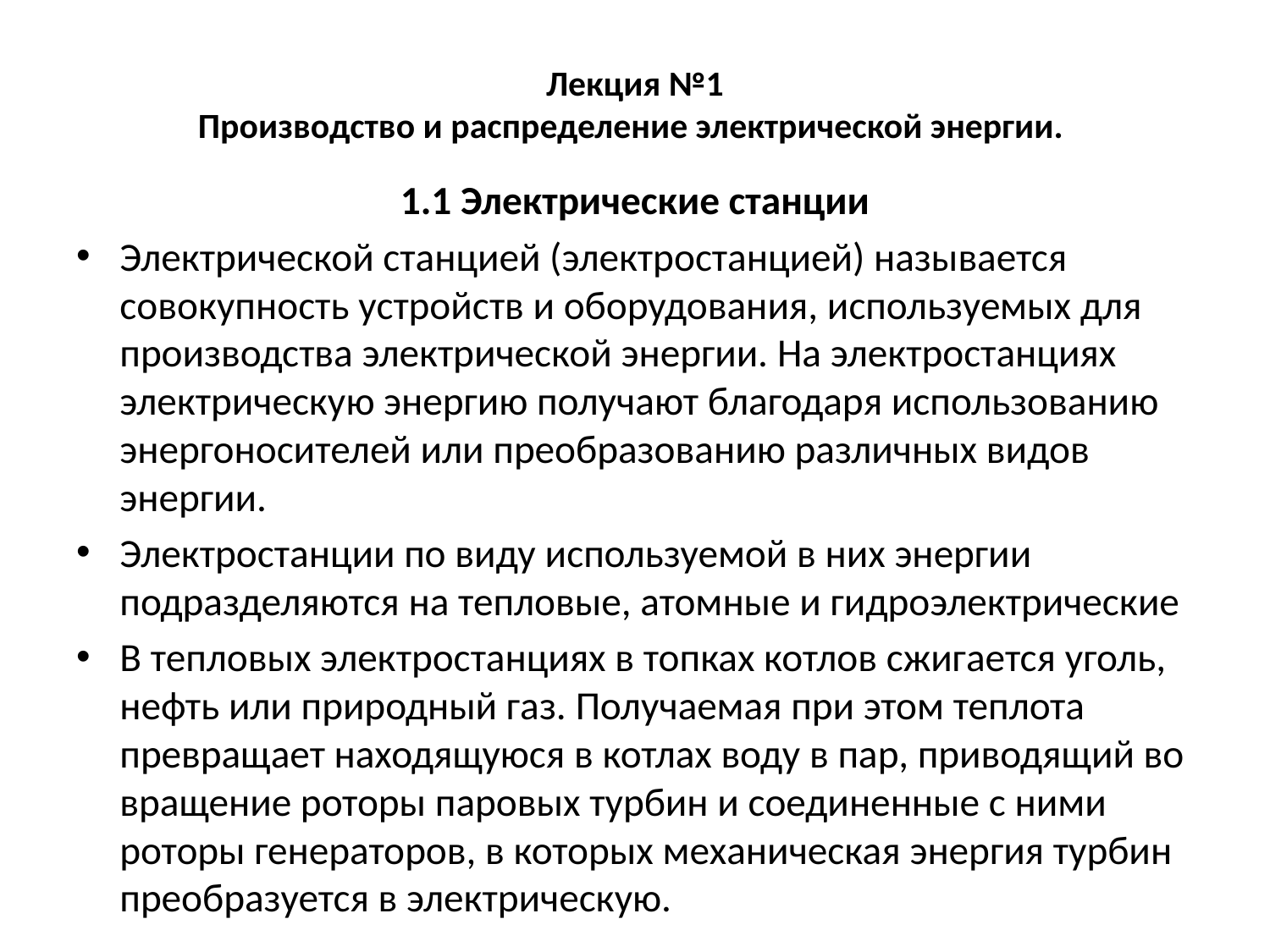

# Лекция №1 Производство и распределение электрической энергии.
1.1 Электрические станции
Электрической станцией (электростанцией) называется совокупность устройств и оборудования, используемых для производства электрической энергии. На электростанциях электрическую энергию получают благодаря использованию энергоносителей или преобразованию различных видов энергии.
Электростанции по виду используемой в них энергии подразделяются на тепловые, атомные и гидроэлектрические
В тепловых электростанциях в топках котлов сжигается уголь, нефть или природный газ. Получаемая при этом теплота превращает находящуюся в котлах воду в пар, приводящий во вращение роторы паровых турбин и соединенные с ними роторы генераторов, в которых механическая энергия турбин преобразуется в электрическую.